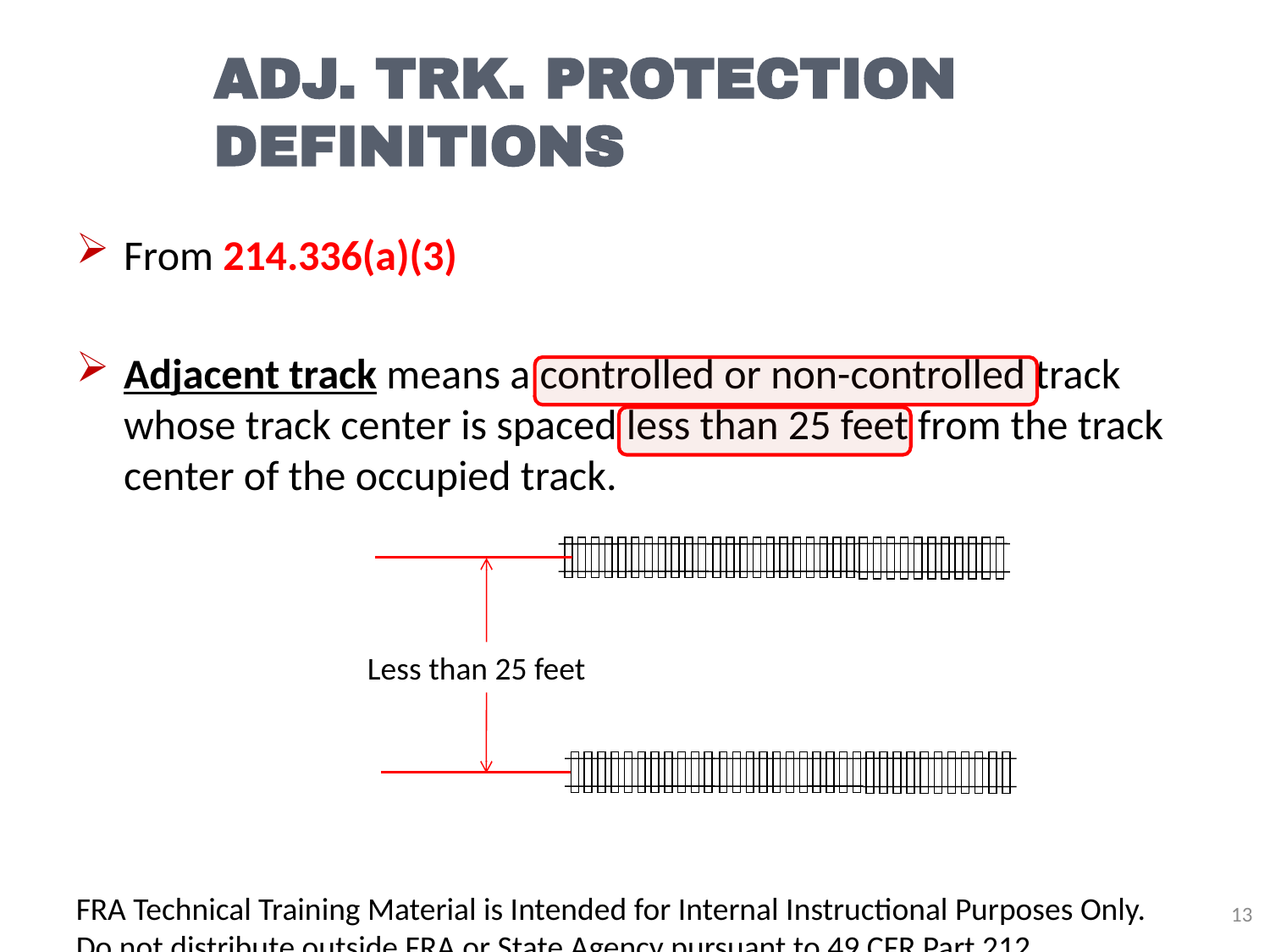

# Adj. Trk. Protection Definitions
From 214.336(a)(3)

Adjacent track means a controlled or non-controlled track whose track center is spaced less than 25 feet from the track center of the occupied track.

Less than 25 feet
FRA Technical Training Material is Intended for Internal Instructional Purposes Only.
Do not distribute outside FRA or State Agency pursuant to 49 CFR Part 212.
13